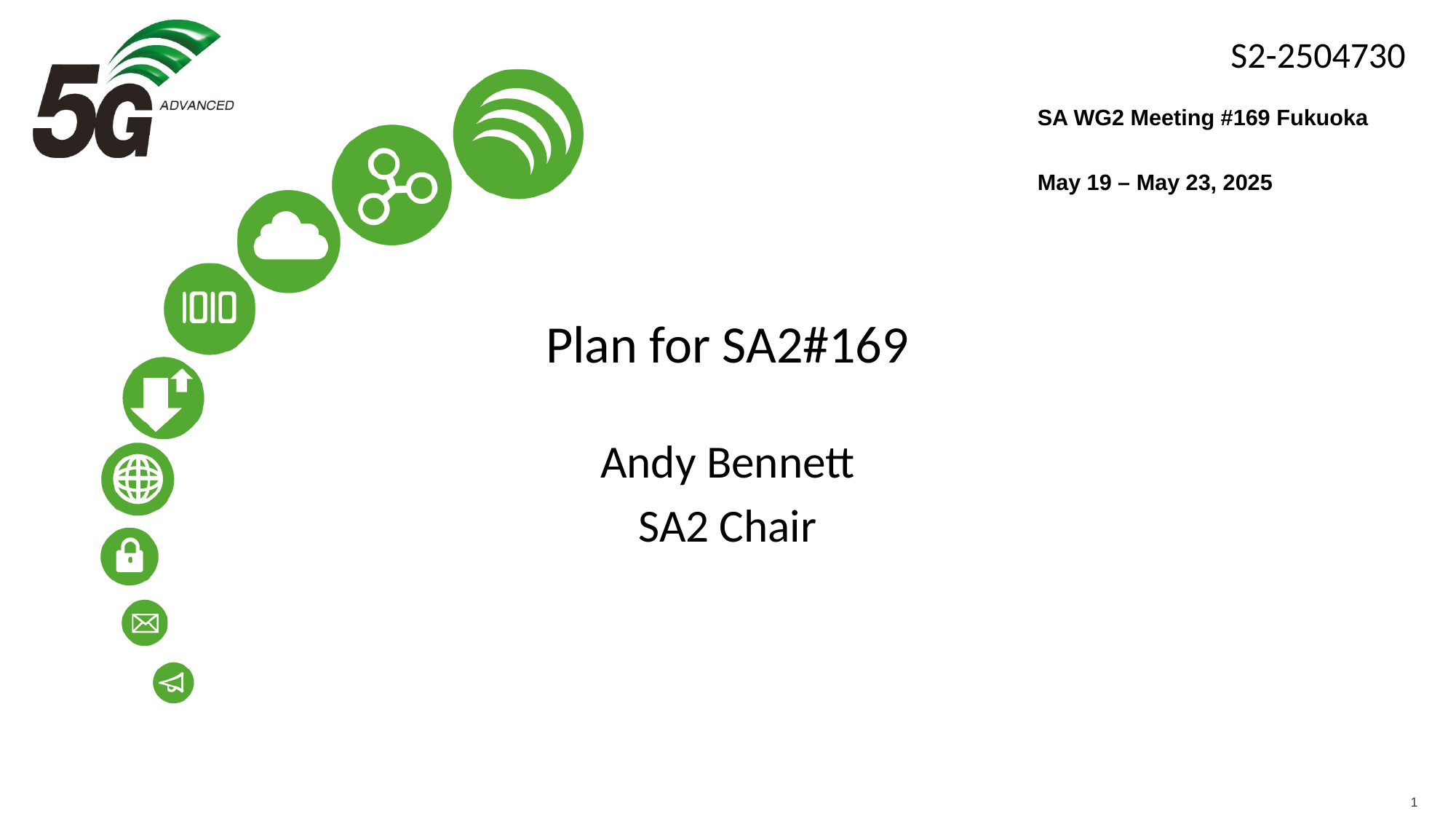

SA WG2 Meeting #169 Fukuoka
May 19 – May 23, 2025
# Plan for SA2#169
Andy Bennett
SA2 Chair